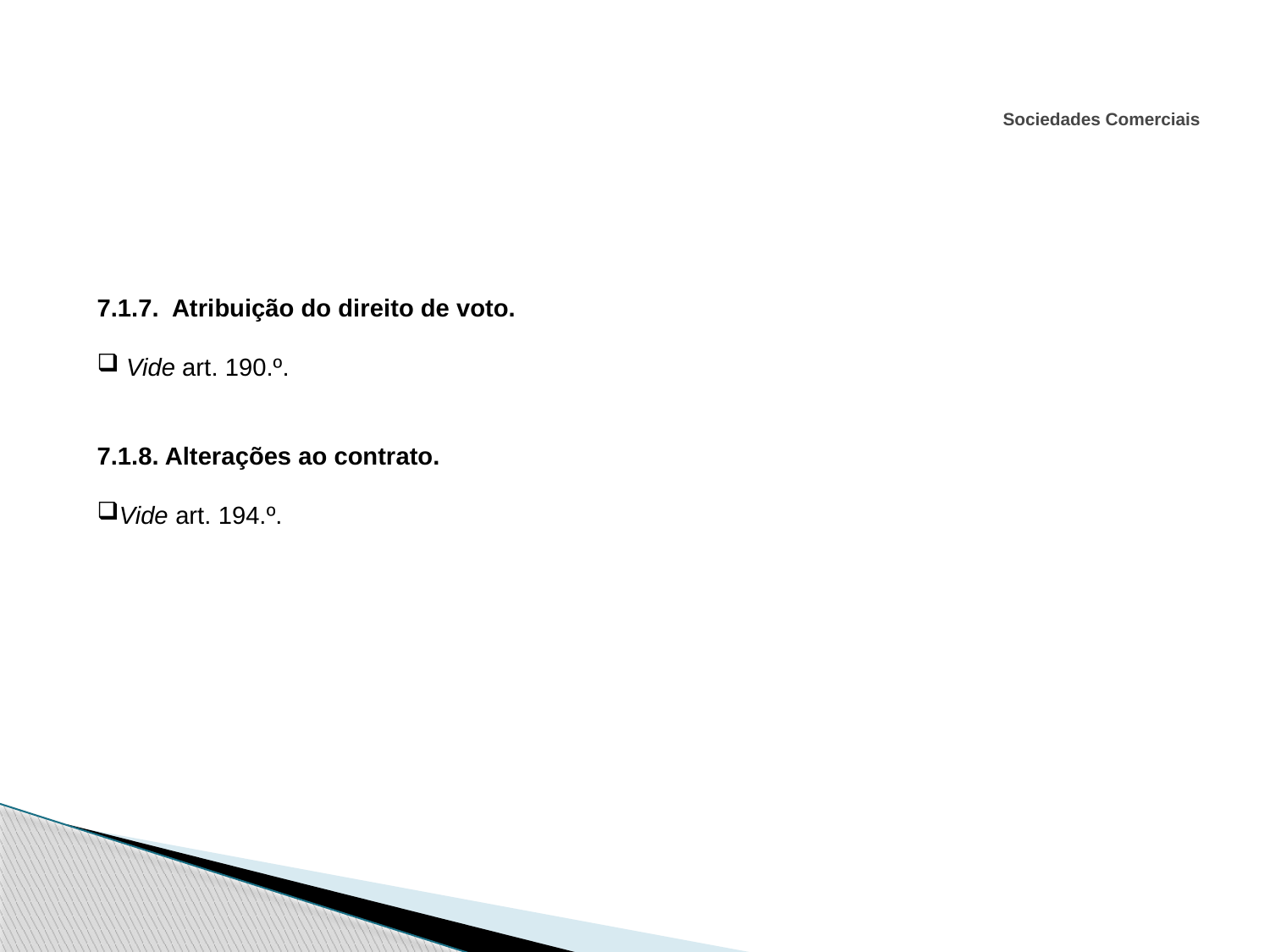

# Sociedades Comerciais

7.1.7.  Atribuição do direito de voto.

 Vide art. 190.º.

7.1.8. Alterações ao contrato.

Vide art. 194.º.